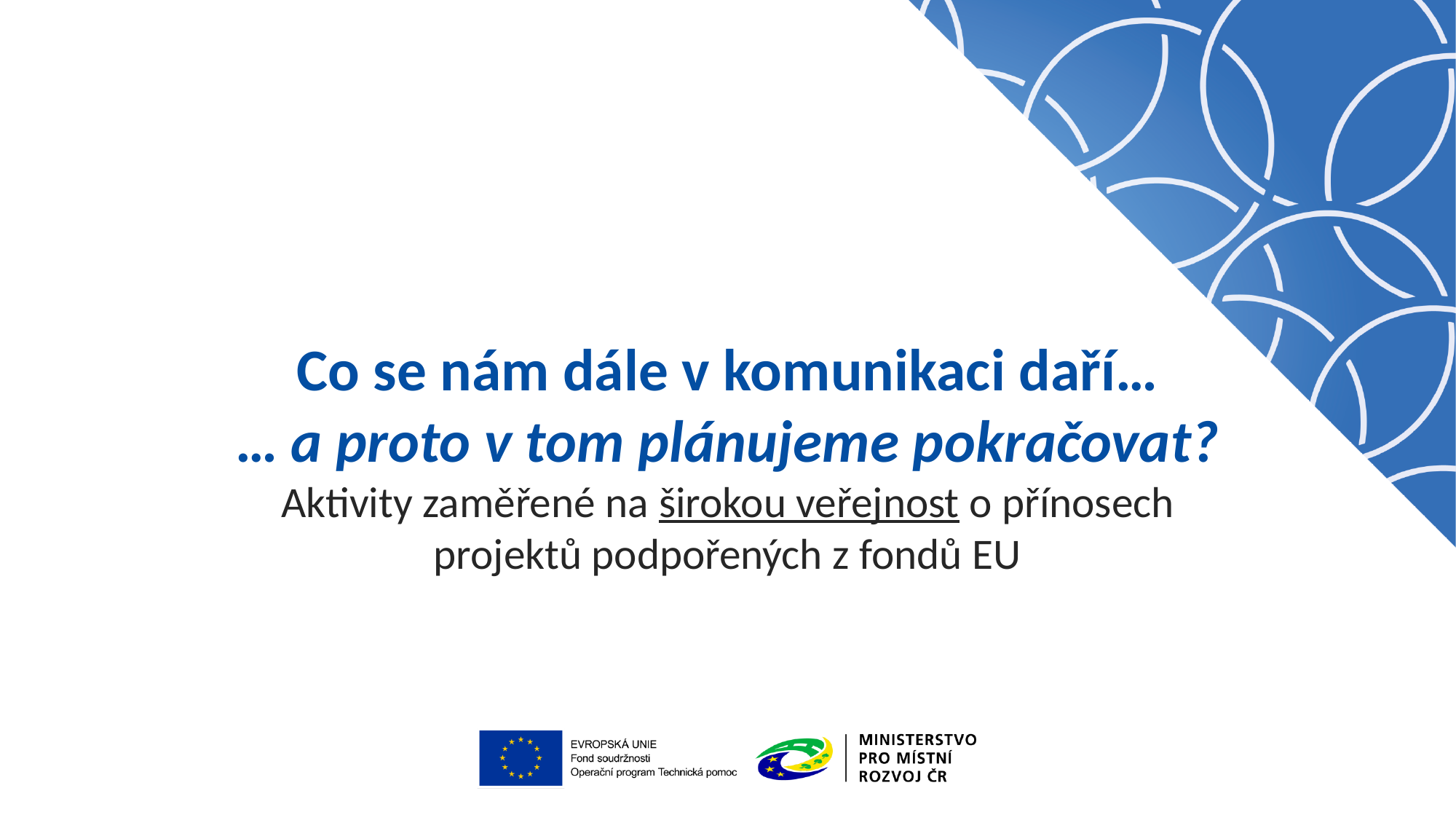

Co se nám dále v komunikaci daří…
… a proto v tom plánujeme pokračovat?
Aktivity zaměřené na širokou veřejnost o přínosech projektů podpořených z fondů EU